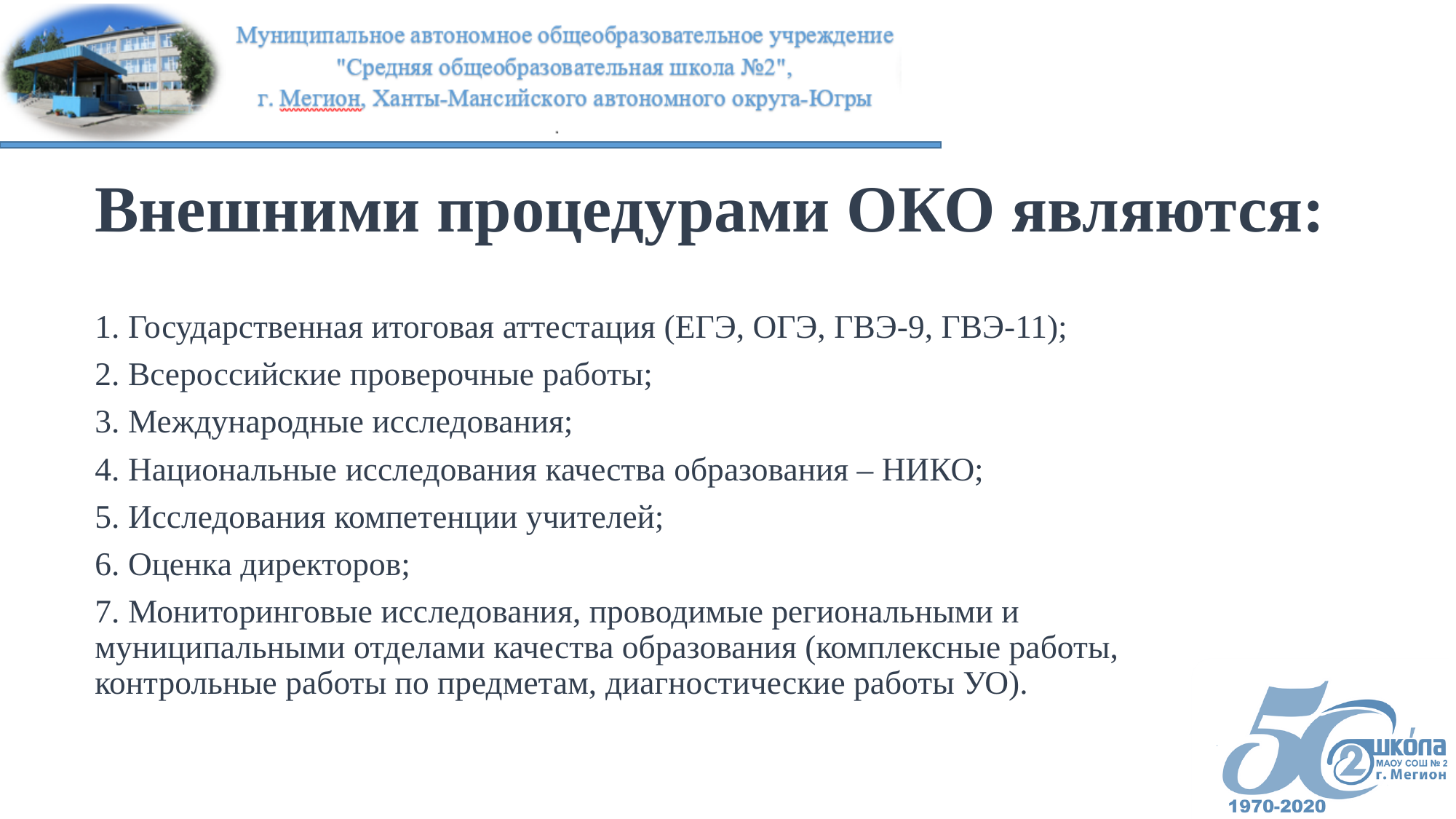

# Внешними процедурами ОКО являются:
1. Государственная итоговая аттестация (ЕГЭ, ОГЭ, ГВЭ-9, ГВЭ-11);
2. Всероссийские проверочные работы;
3. Международные исследования;
4. Национальные исследования качества образования – НИКО;
5. Исследования компетенции учителей;
6. Оценка директоров;
7. Мониторинговые исследования, проводимые региональными и муниципальными отделами качества образования (комплексные работы, контрольные работы по предметам, диагностические работы УО).